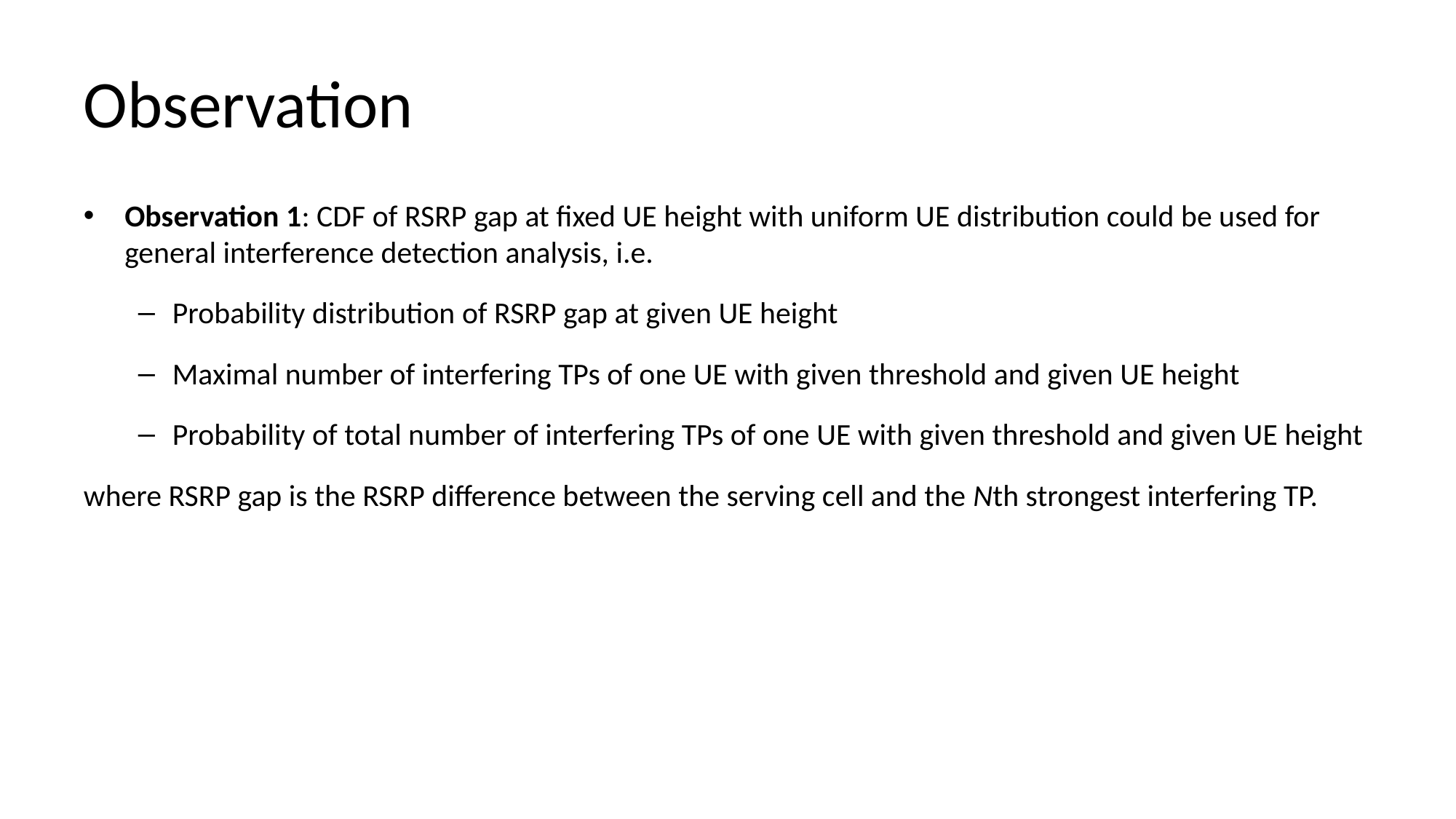

# Observation
Observation 1: CDF of RSRP gap at fixed UE height with uniform UE distribution could be used for general interference detection analysis, i.e.
Probability distribution of RSRP gap at given UE height
Maximal number of interfering TPs of one UE with given threshold and given UE height
Probability of total number of interfering TPs of one UE with given threshold and given UE height
where RSRP gap is the RSRP difference between the serving cell and the Nth strongest interfering TP.